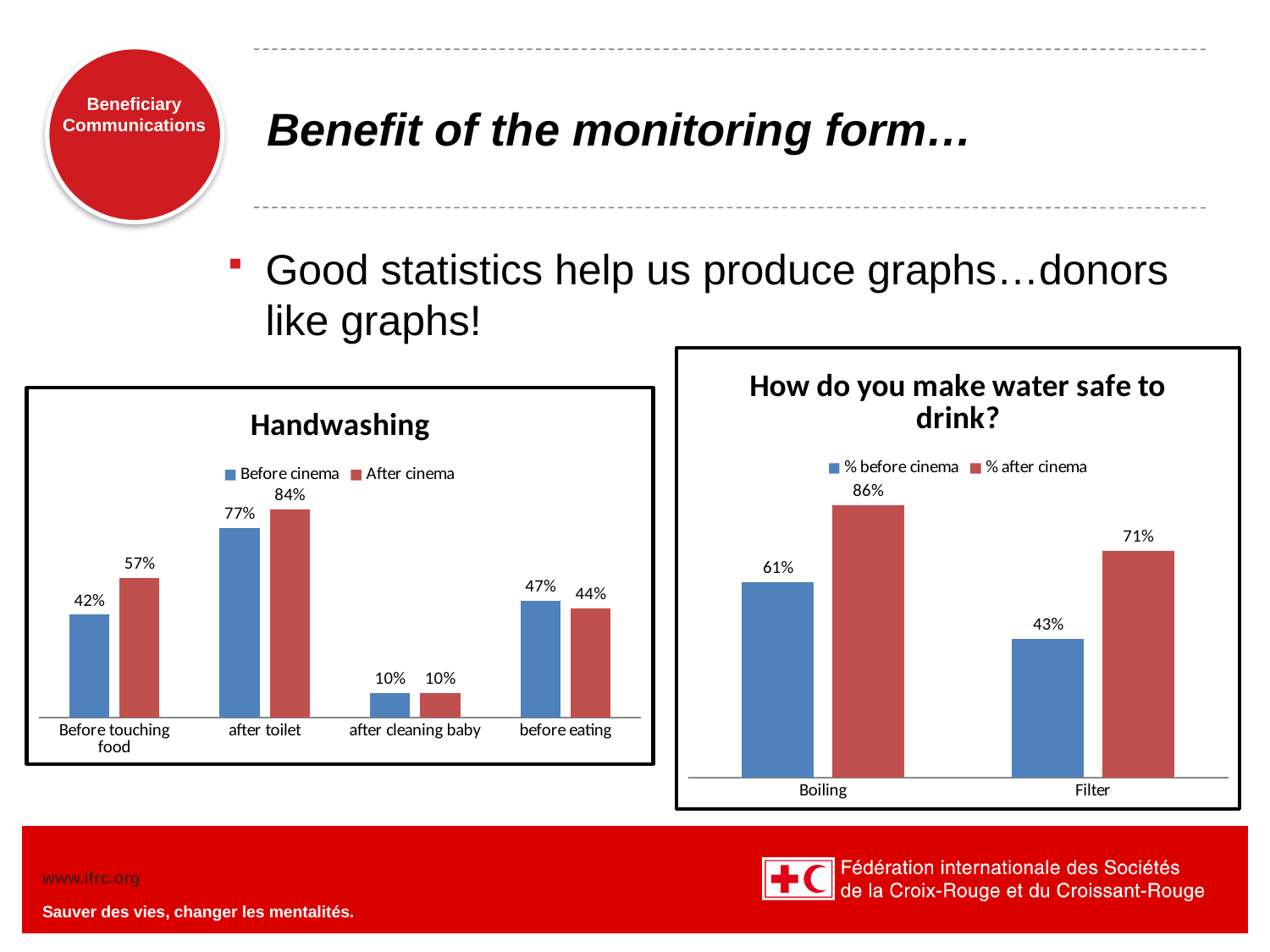

# Benefit of the monitoring form…
Good statistics help us produce graphs…donors like graphs!

### Chart: How do you make water safe to drink?

| Category | % before cinema | % after cinema |
|---|---|---|
| Boiling | 0.614754098360656 | 0.855855855855856 |
| Filter | 0.434426229508197 | 0.711711711711712 |

### Chart: Handwashing

| Category |  |  |
|---|---|---|
| Before touching food | 0.417582417582418 | 0.566666666666667 |
| after toilet | 0.769230769230769 | 0.844444444444444 |
| after cleaning baby | 0.0989010989010989 | 0.1 |
| before eating | 0.472527472527472 | 0.444444444444444 |